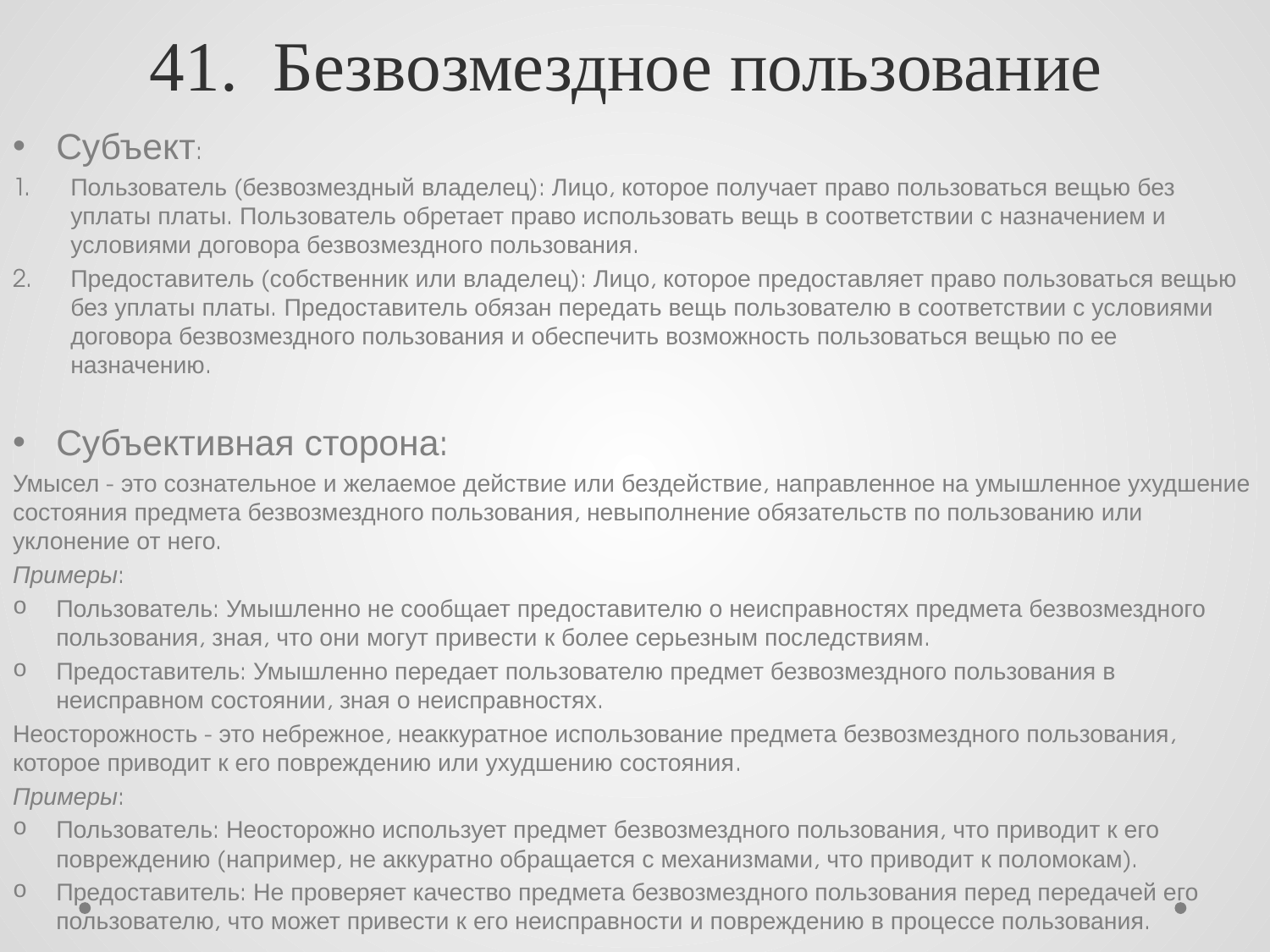

# 41.  Безвозмездное пользование
Субъект:
Пользователь (безвозмездный владелец): Лицо, которое получает право пользоваться вещью без уплаты платы. Пользователь обретает право использовать вещь в соответствии с назначением и условиями договора безвозмездного пользования.
Предоставитель (собственник или владелец): Лицо, которое предоставляет право пользоваться вещью без уплаты платы. Предоставитель обязан передать вещь пользователю в соответствии с условиями договора безвозмездного пользования и обеспечить возможность пользоваться вещью по ее назначению.

Субъективная сторона:
Умысел - это сознательное и желаемое действие или бездействие, направленное на умышленное ухудшение состояния предмета безвозмездного пользования, невыполнение обязательств по пользованию или уклонение от него.
Примеры:
Пользователь: Умышленно не сообщает предоставителю о неисправностях предмета безвозмездного пользования, зная, что они могут привести к более серьезным последствиям.
Предоставитель: Умышленно передает пользователю предмет безвозмездного пользования в неисправном состоянии, зная о неисправностях.
Неосторожность - это небрежное, неаккуратное использование предмета безвозмездного пользования, которое приводит к его повреждению или ухудшению состояния.
Примеры:
Пользователь: Неосторожно использует предмет безвозмездного пользования, что приводит к его повреждению (например, не аккуратно обращается с механизмами, что приводит к поломокам).
Предоставитель: Не проверяет качество предмета безвозмездного пользования перед передачей его пользователю, что может привести к его неисправности и повреждению в процессе пользования.